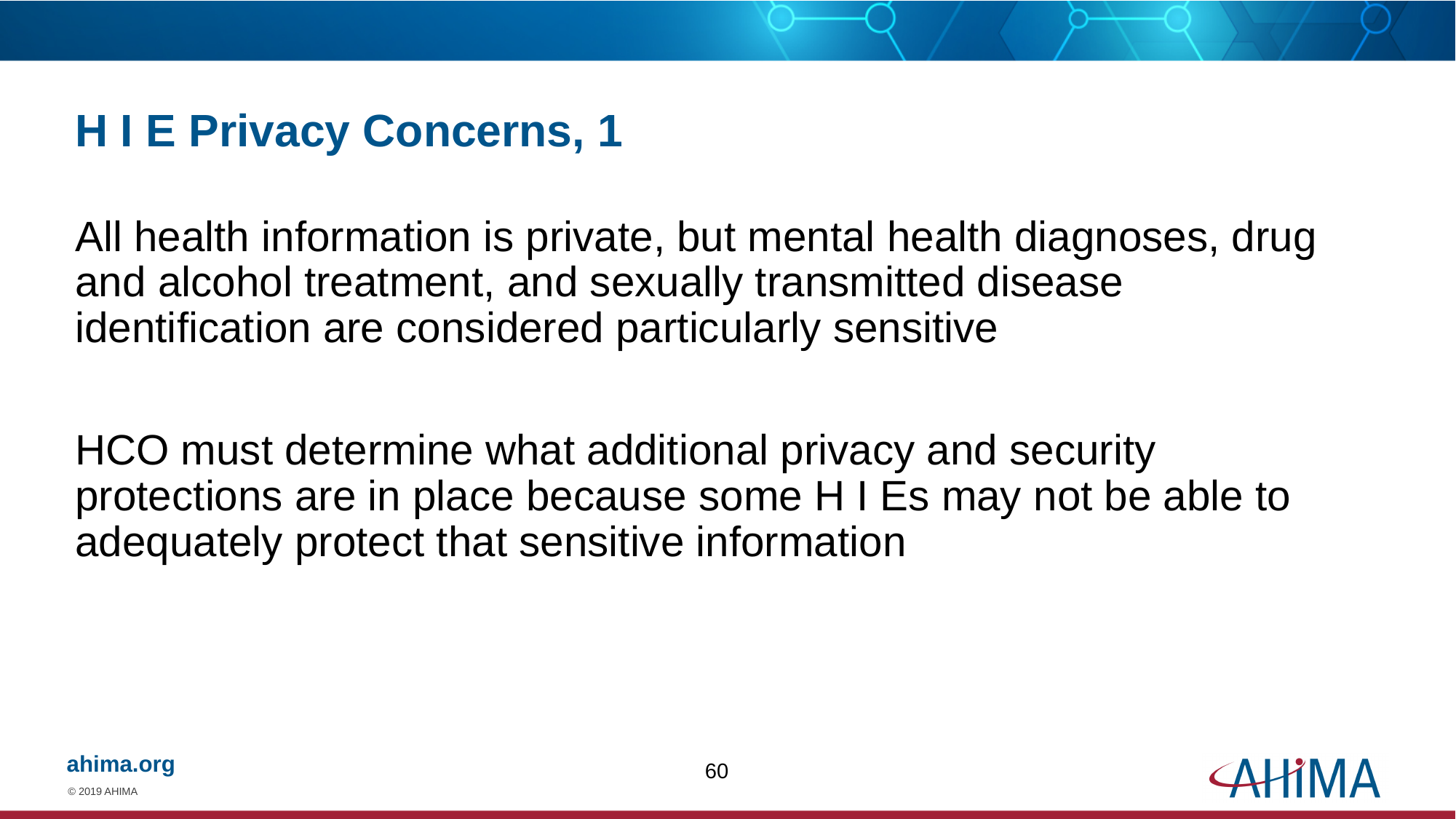

# H I E Privacy Concerns, 1
All health information is private, but mental health diagnoses, drug and alcohol treatment, and sexually transmitted disease identification are considered particularly sensitive

HCO must determine what additional privacy and security protections are in place because some H I Es may not be able to adequately protect that sensitive information